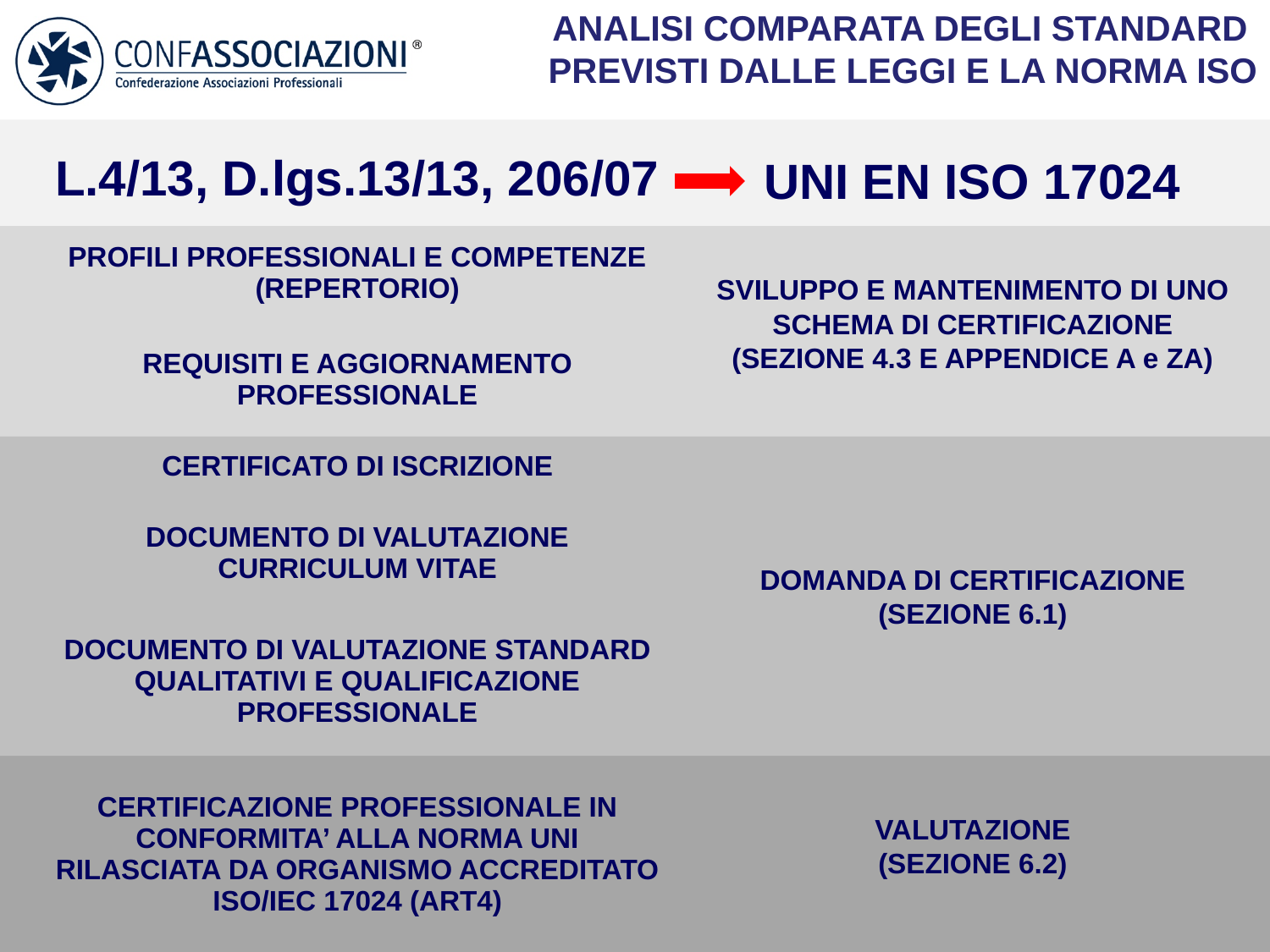

ANALISI COMPARATA DEGLI STANDARD
PREVISTI DALLE LEGGI E LA NORMA ISO

UNI EN ISO 17024

| L.4/13, D.lgs.13/13, 206/07 |
| --- |
| PROFILI PROFESSIONALI E COMPETENZE (REPERTORIO) |
| REQUISITI E AGGIORNAMENTO PROFESSIONALE |
| CERTIFICATO DI ISCRIZIONE |
| DOCUMENTO DI VALUTAZIONE CURRICULUM VITAE |
| DOCUMENTO DI VALUTAZIONE STANDARD QUALITATIVI E QUALIFICAZIONE PROFESSIONALE |
| CERTIFICAZIONE PROFESSIONALE IN CONFORMITA’ ALLA NORMA UNI RILASCIATA DA ORGANISMO ACCREDITATO ISO/IEC 17024 (ART4) |

SVILUPPO E MANTENIMENTO DI UNO SCHEMA DI CERTIFICAZIONE
(SEZIONE 4.3 E APPENDICE A e ZA)

DOMANDA DI CERTIFICAZIONE
(SEZIONE 6.1)

VALUTAZIONE
(SEZIONE 6.2)